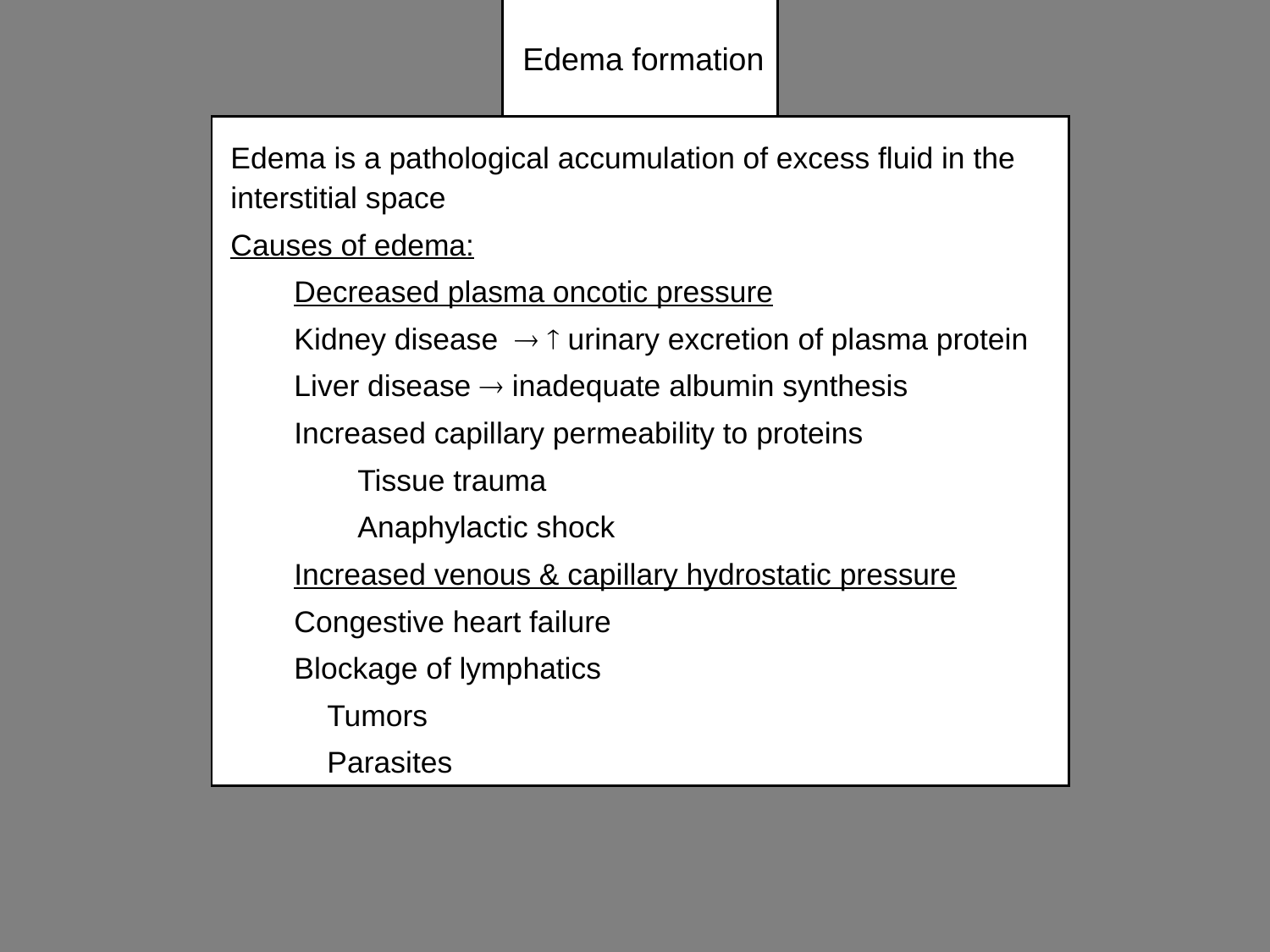

# Edema formation
Edema is a pathological accumulation of excess fluid in the interstitial space
Causes of edema:
Decreased plasma oncotic pressure
Kidney disease  → ↑ urinary excretion of plasma protein
Liver disease → inadequate albumin synthesis
Increased capillary permeability to proteins
Tissue trauma
Anaphylactic shock
Increased venous & capillary hydrostatic pressure
Congestive heart failure
Blockage of lymphatics
    Tumors
    Parasites